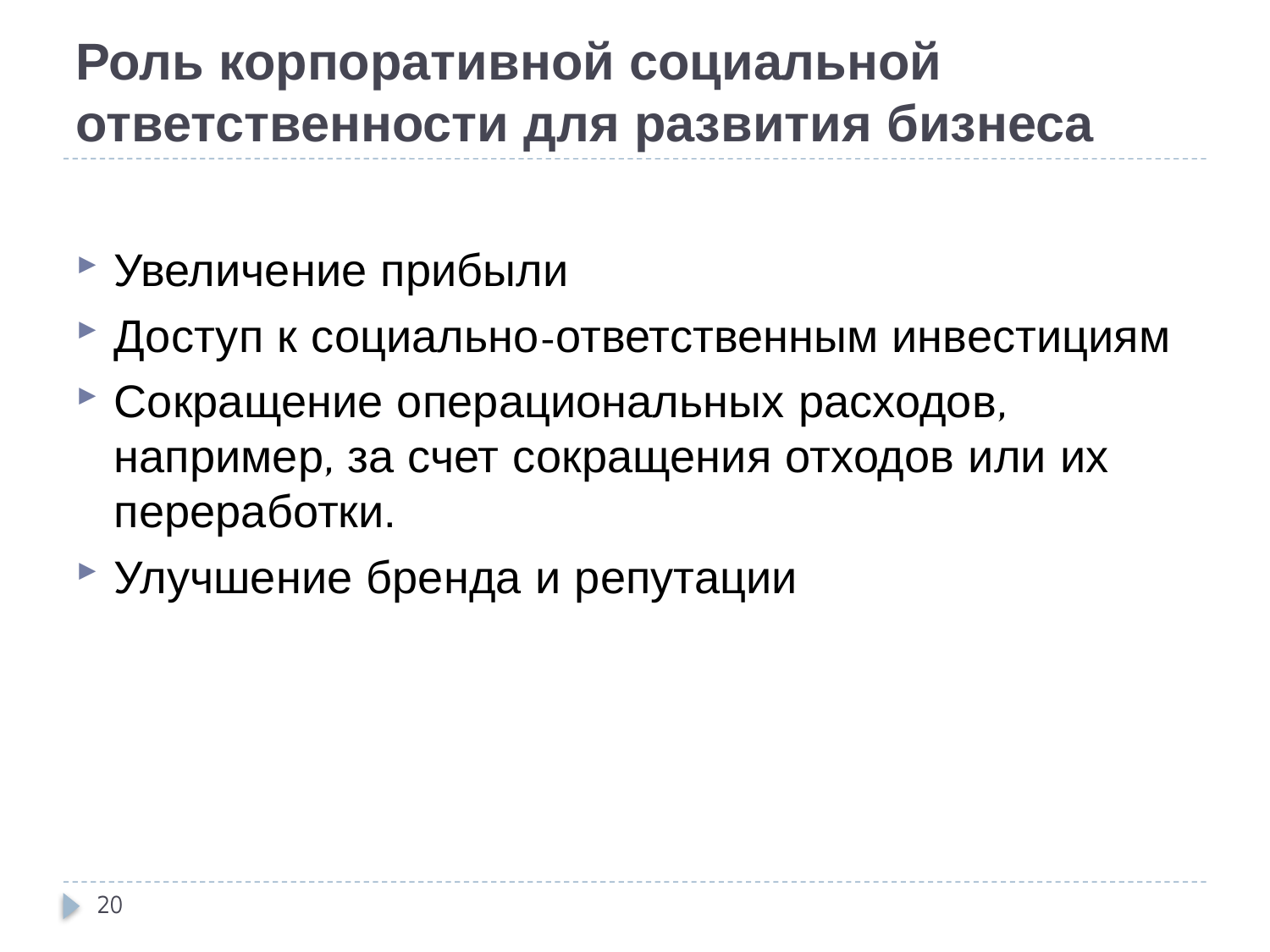

# Роль корпоративной социальной ответственности для развития бизнеса

Увеличение прибыли
Доступ к социально-ответственным инвестициям
Сокращение операциональных расходов, например, за счет сокращения отходов или их переработки.
Улучшение бренда и репутации
20